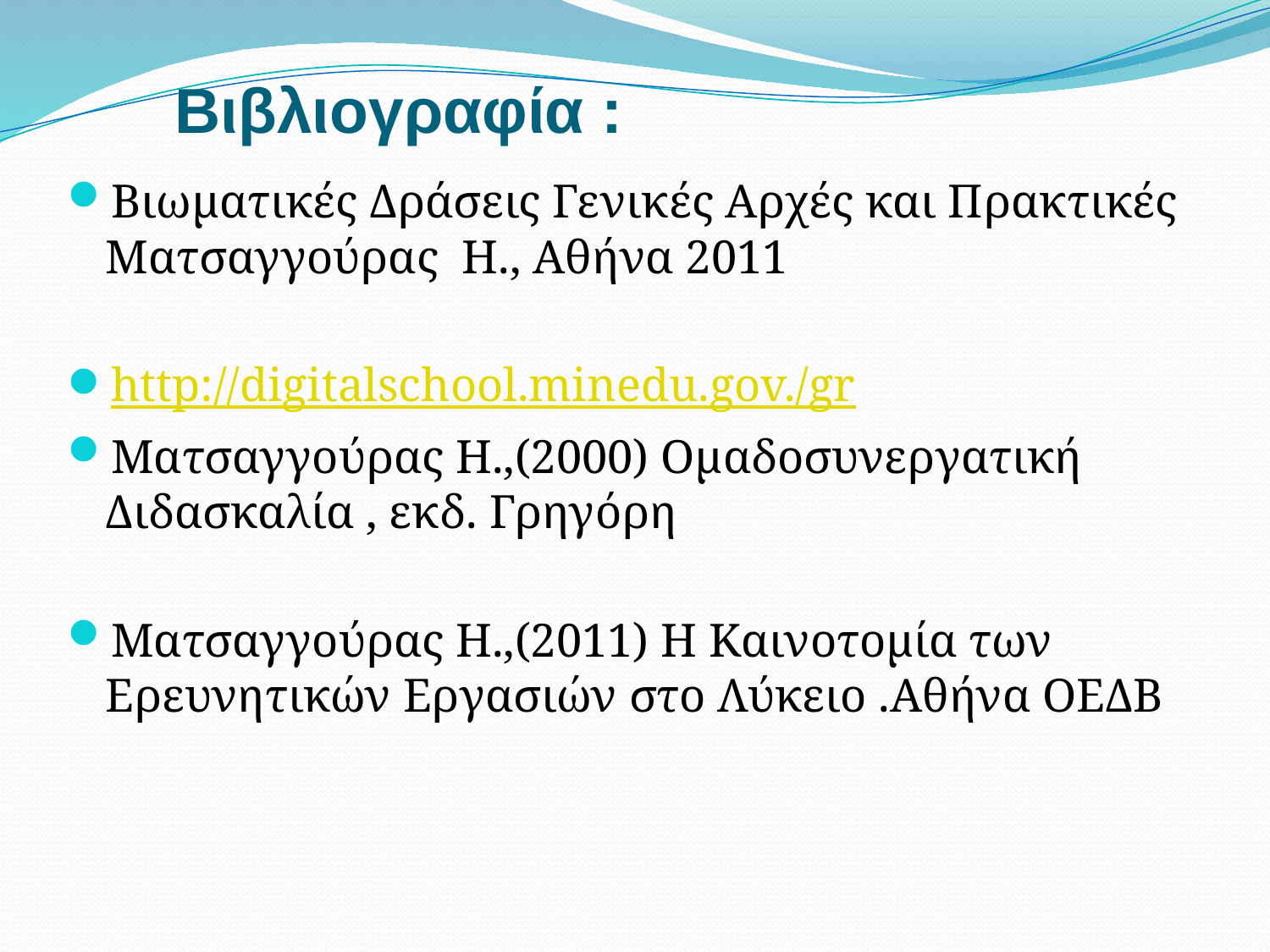

# Βιβλιογραφία :
Βιωματικές Δράσεις Γενικές Αρχές και Πρακτικές Ματσαγγούρας  Η., Αθήνα 2011

http://digitalschool.minedu.gov./gr
Ματσαγγούρας Η.,(2000) Ομαδοσυνεργατική Διδασκαλία , εκδ. Γρηγόρη

Ματσαγγούρας Η.,(2011) Η Καινοτομία των Ερευνητικών Εργασιών στο Λύκειο .Αθήνα ΟΕΔΒ